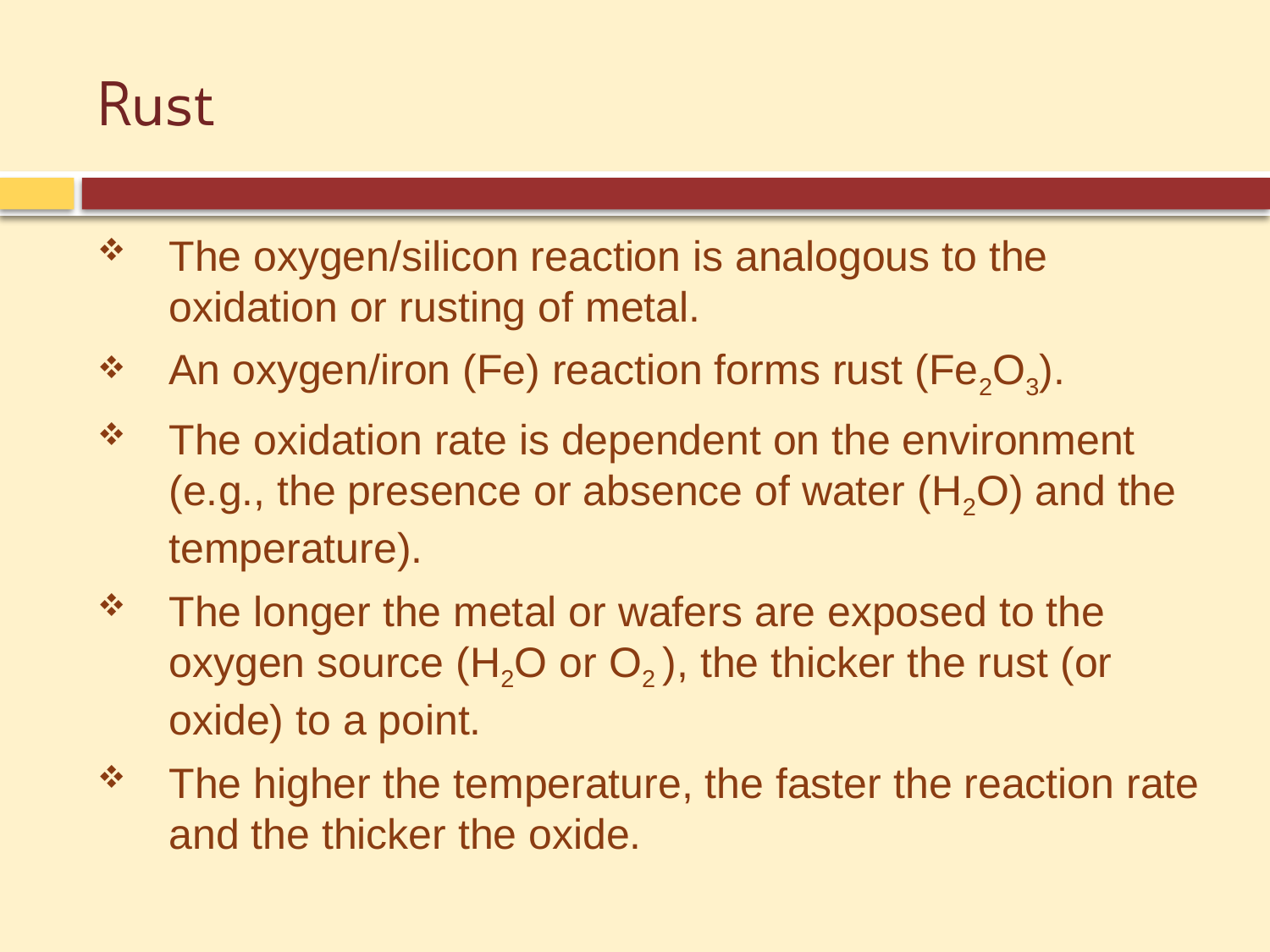

# Rust
The oxygen/silicon reaction is analogous to the oxidation or rusting of metal.
An oxygen/iron (Fe) reaction forms rust (Fe2O3).
The oxidation rate is dependent on the environment (e.g., the presence or absence of water (H2O) and the temperature).
The longer the metal or wafers are exposed to the oxygen source (H2O or O2 ), the thicker the rust (or oxide) to a point.
The higher the temperature, the faster the reaction rate and the thicker the oxide.